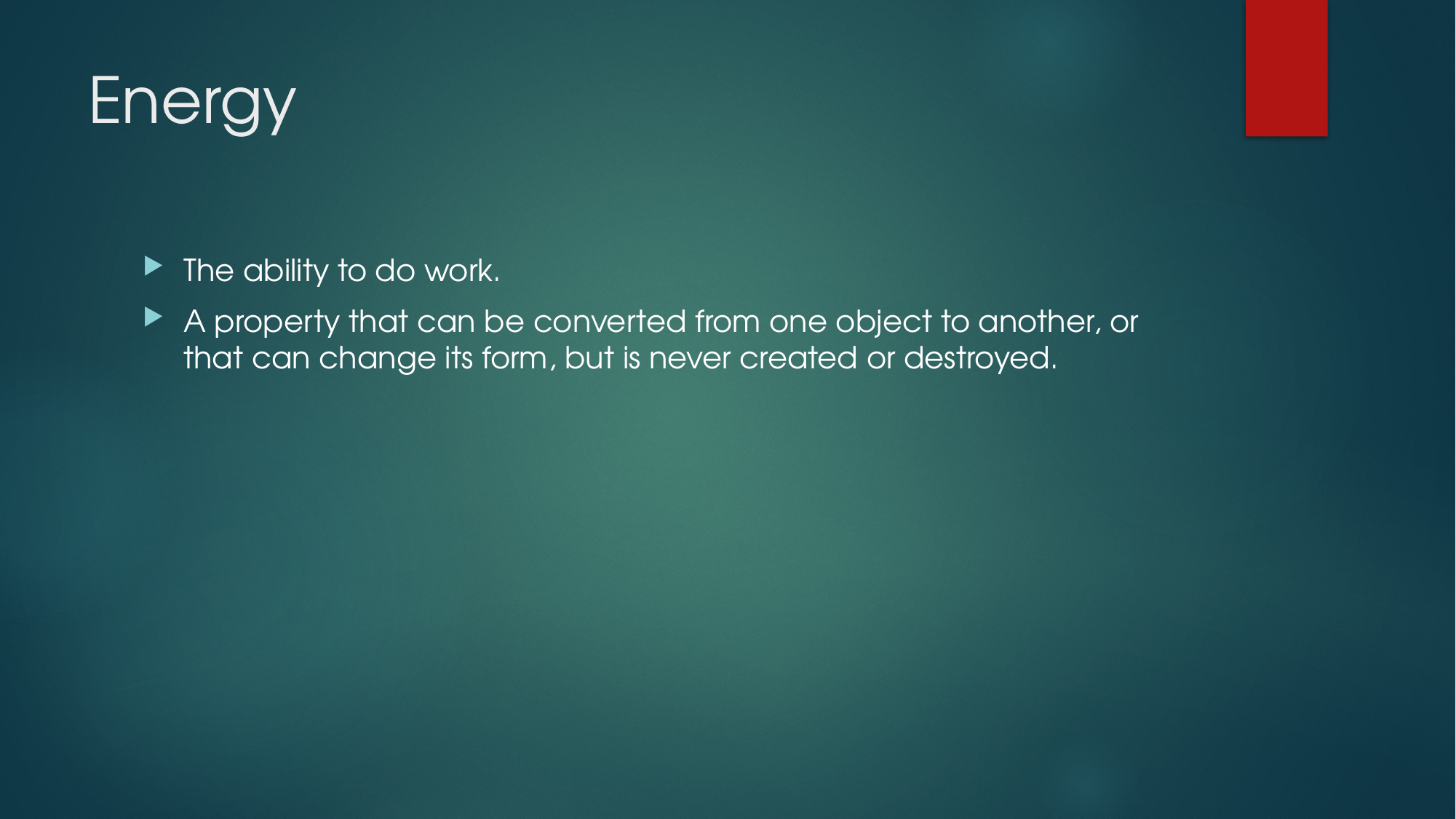

# Energy
The ability to do work.
A property that can be converted from one object to another, or that can change its form, but is never created or destroyed.